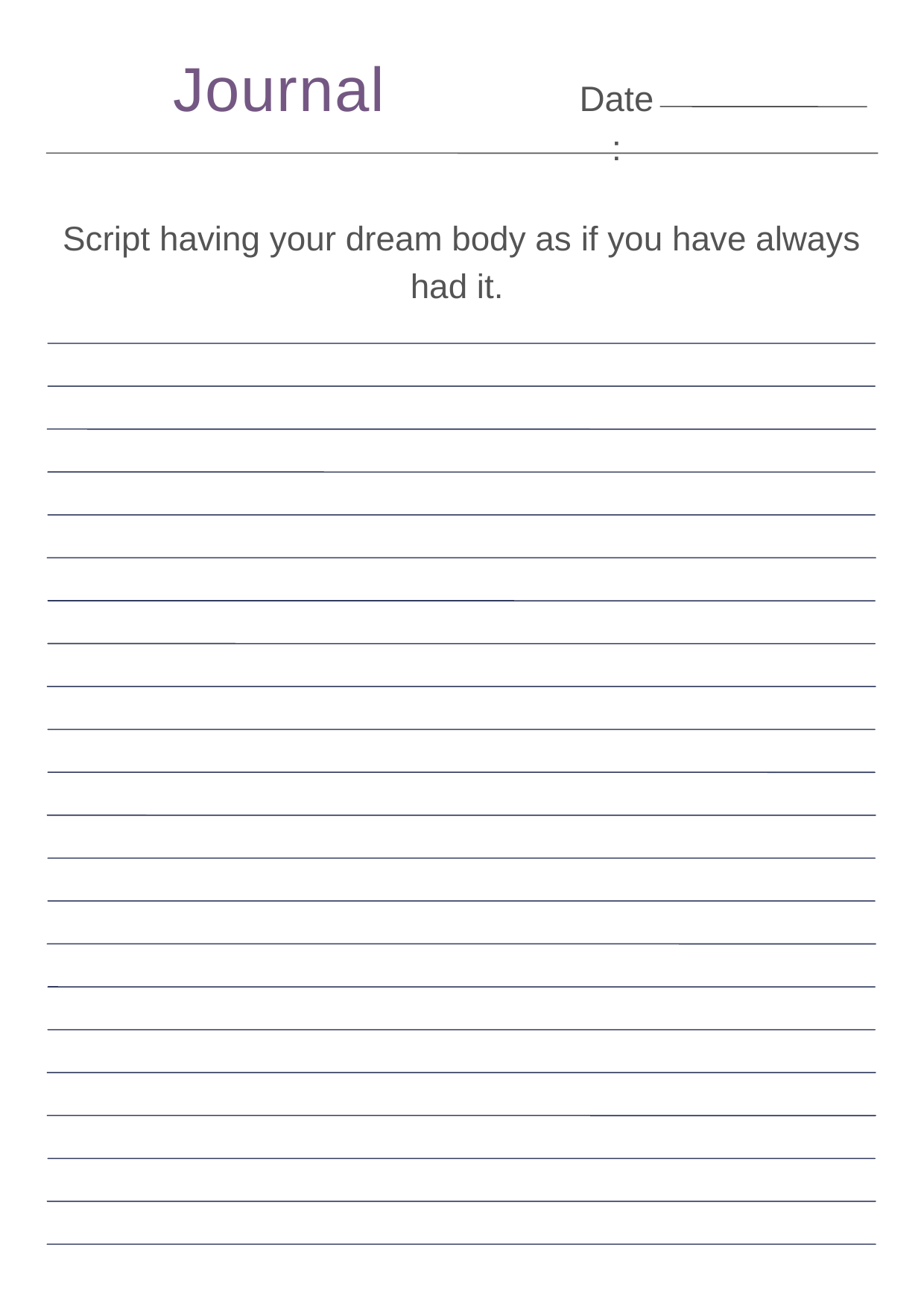

Journal
Date:

Script having your dream body as if you have always had it.